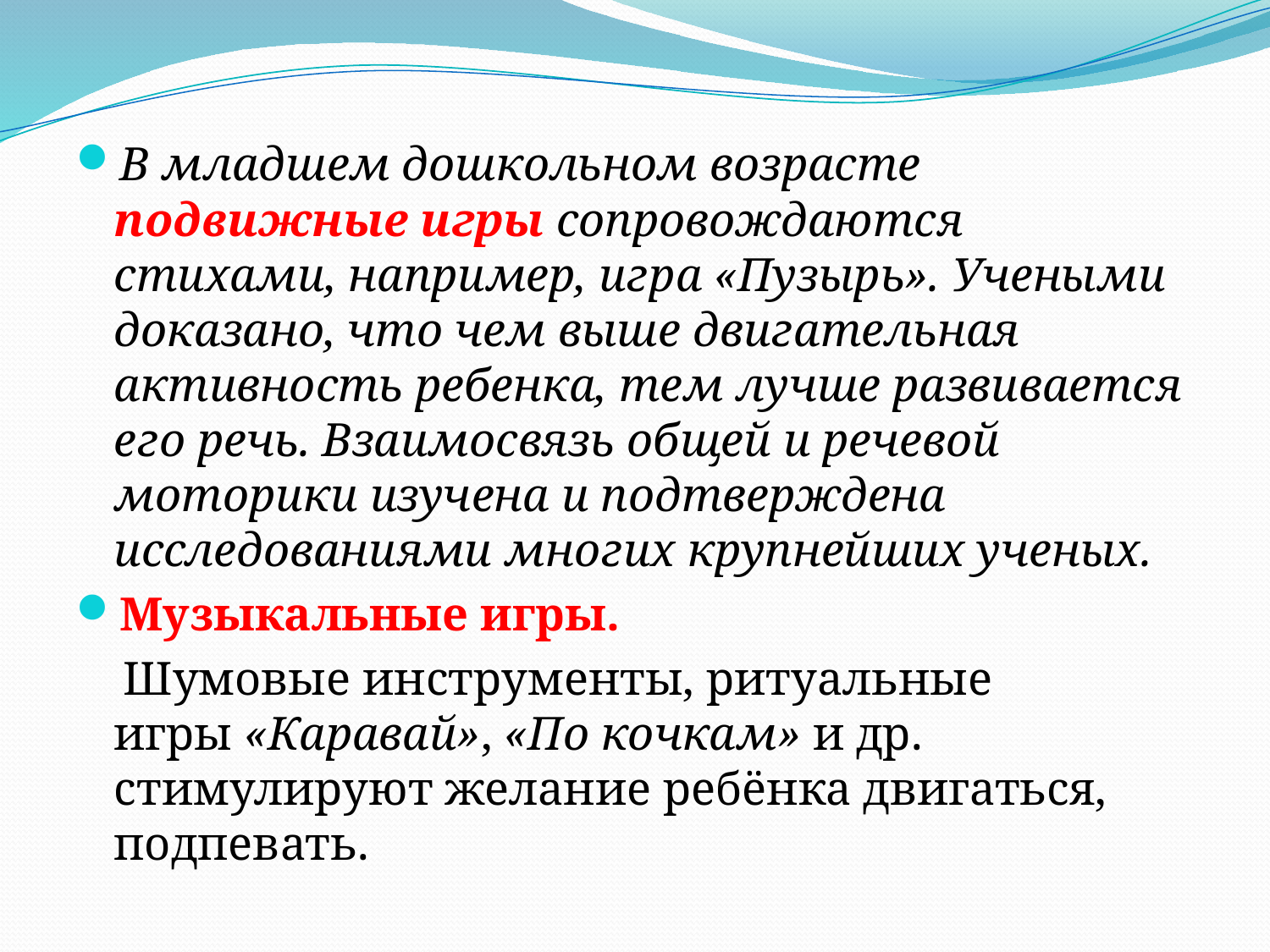

#
В младшем дошкольном возрасте подвижные игры сопровождаются стихами, например, игра «Пузырь». Учеными доказано, что чем выше двигательная активность ребенка, тем лучше развивается его речь. Взаимосвязь общей и речевой моторики изучена и подтверждена исследованиями многих крупнейших ученых.
Музыкальные игры.
    Шумовые инструменты, ритуальные игры «Каравай», «По кочкам» и др. стимулируют желание ребёнка двигаться, подпевать.